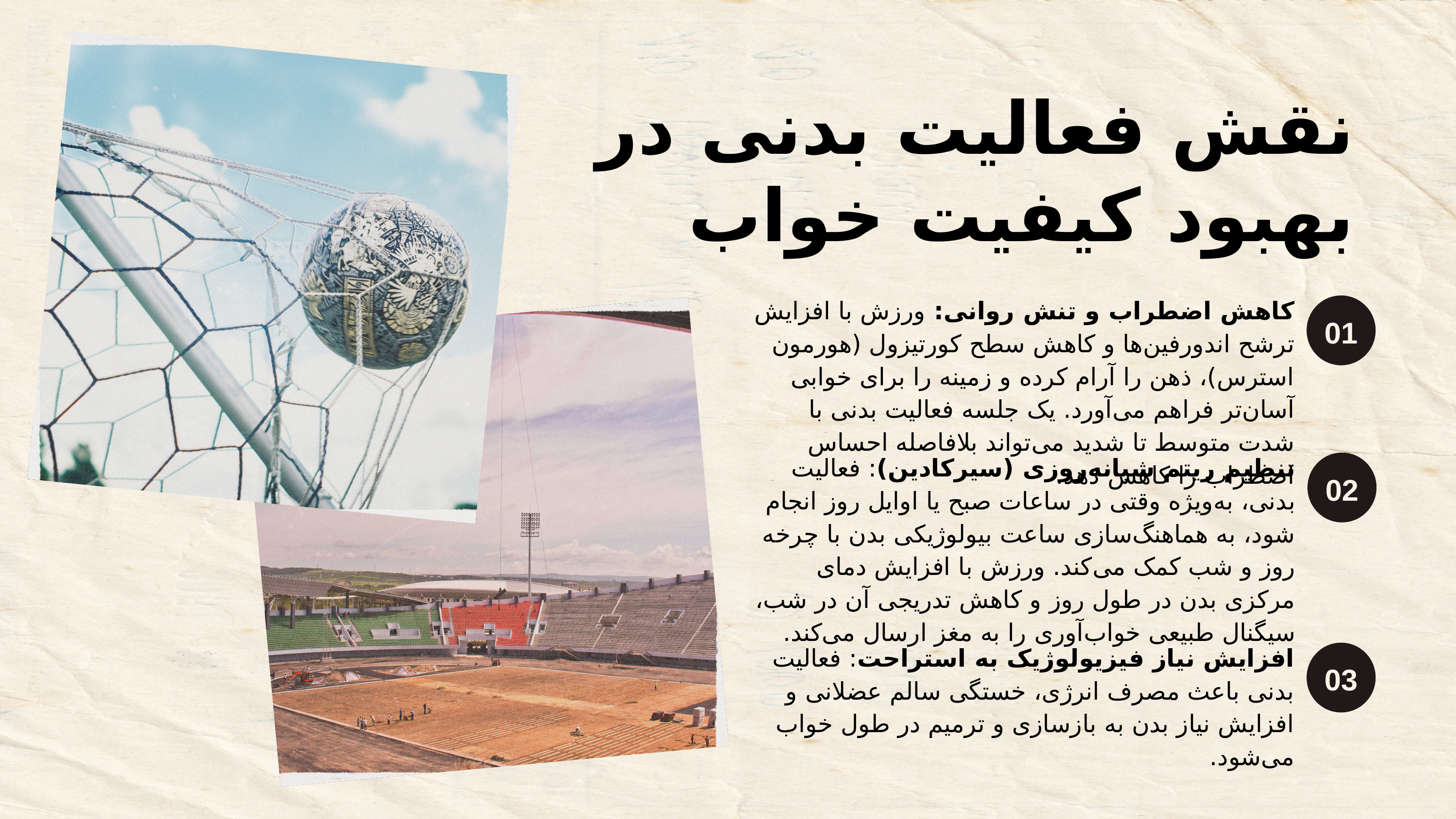

نقش فعالیت بدنی در بهبود کیفیت خواب
01
کاهش اضطراب و تنش روانی: ورزش با افزایش ترشح اندورفین‌ها و کاهش سطح کورتیزول (هورمون استرس)، ذهن را آرام کرده و زمینه را برای خوابی آسان‌تر فراهم می‌آورد. یک جلسه فعالیت بدنی با شدت متوسط تا شدید می‌تواند بلافاصله احساس اضطراب را کاهش دهد.

02
تنظیم ریتم شبانه‌روزی (سیرکادین): فعالیت بدنی، به‌ویژه وقتی در ساعات صبح یا اوایل روز انجام شود، به هماهنگ‌سازی ساعت بیولوژیکی بدن با چرخه روز و شب کمک می‌کند. ورزش با افزایش دمای مرکزی بدن در طول روز و کاهش تدریجی آن در شب، سیگنال طبیعی خواب‌آوری را به مغز ارسال می‌کند.

03
افزایش نیاز فیزیولوژیک به استراحت: فعالیت بدنی باعث مصرف انرژی، خستگی سالم عضلانی و افزایش نیاز بدن به بازسازی و ترمیم در طول خواب می‌شود.